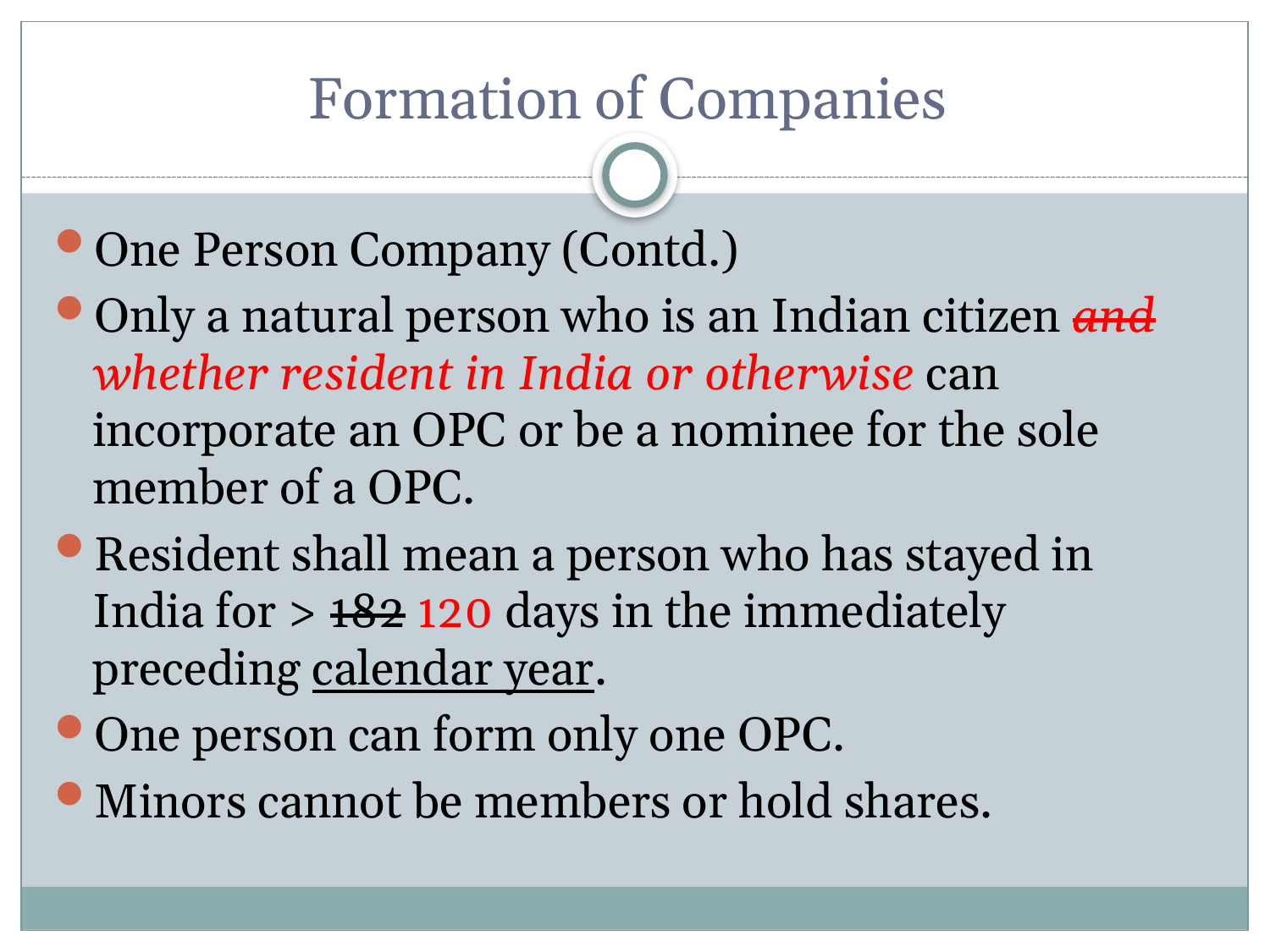

# Formation of Companies
One Person Company (Contd.)
Only a natural person who is an Indian citizen and whether resident in India or otherwise can incorporate an OPC or be a nominee for the sole member of a OPC.
Resident shall mean a person who has stayed in India for > 182 120 days in the immediately preceding calendar year.
One person can form only one OPC.
Minors cannot be members or hold shares.